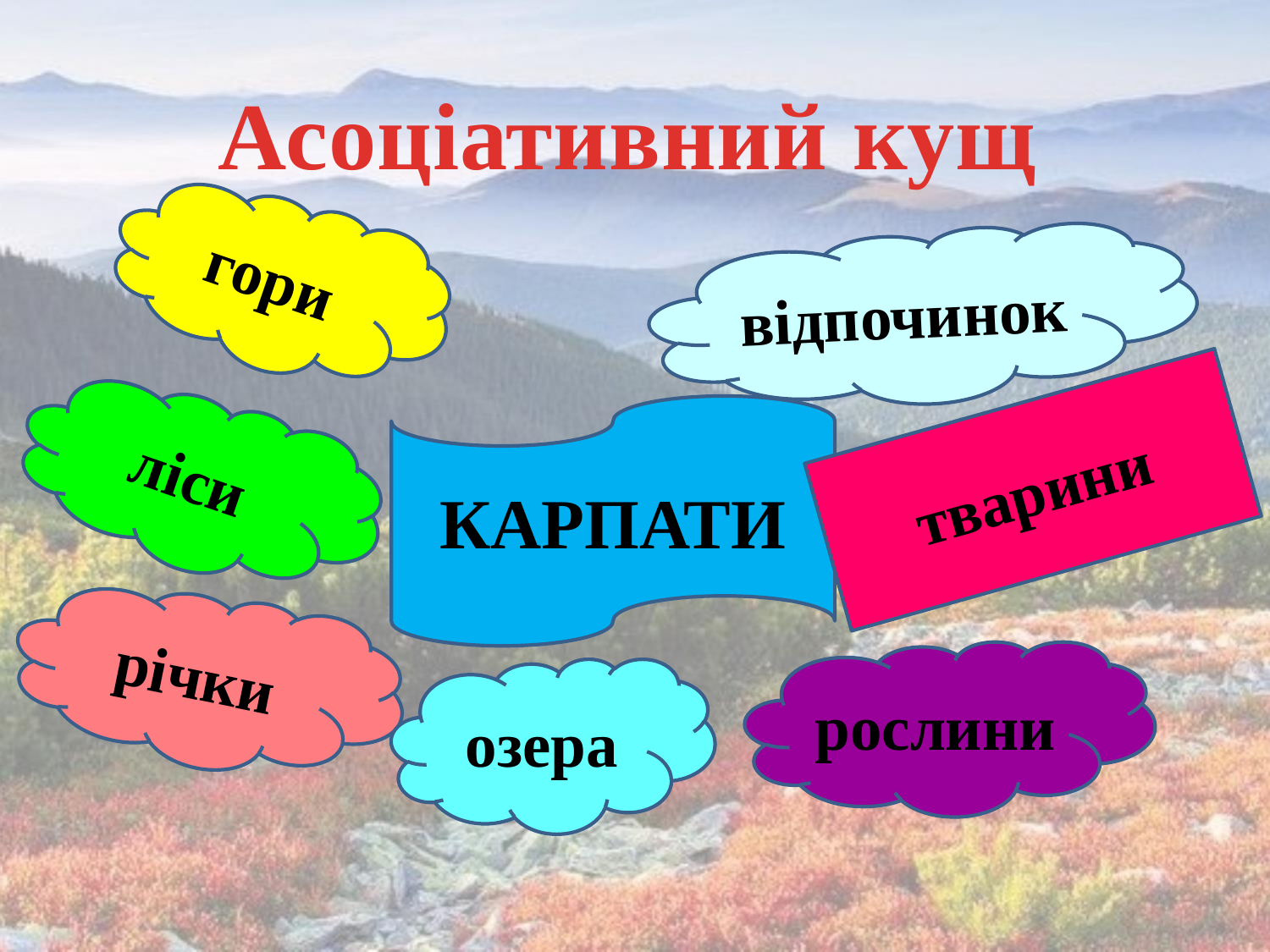

Асоціативний кущ
гори
відпочинок
КАРПАТИ
ліси
тварини
річки
рослини
озера